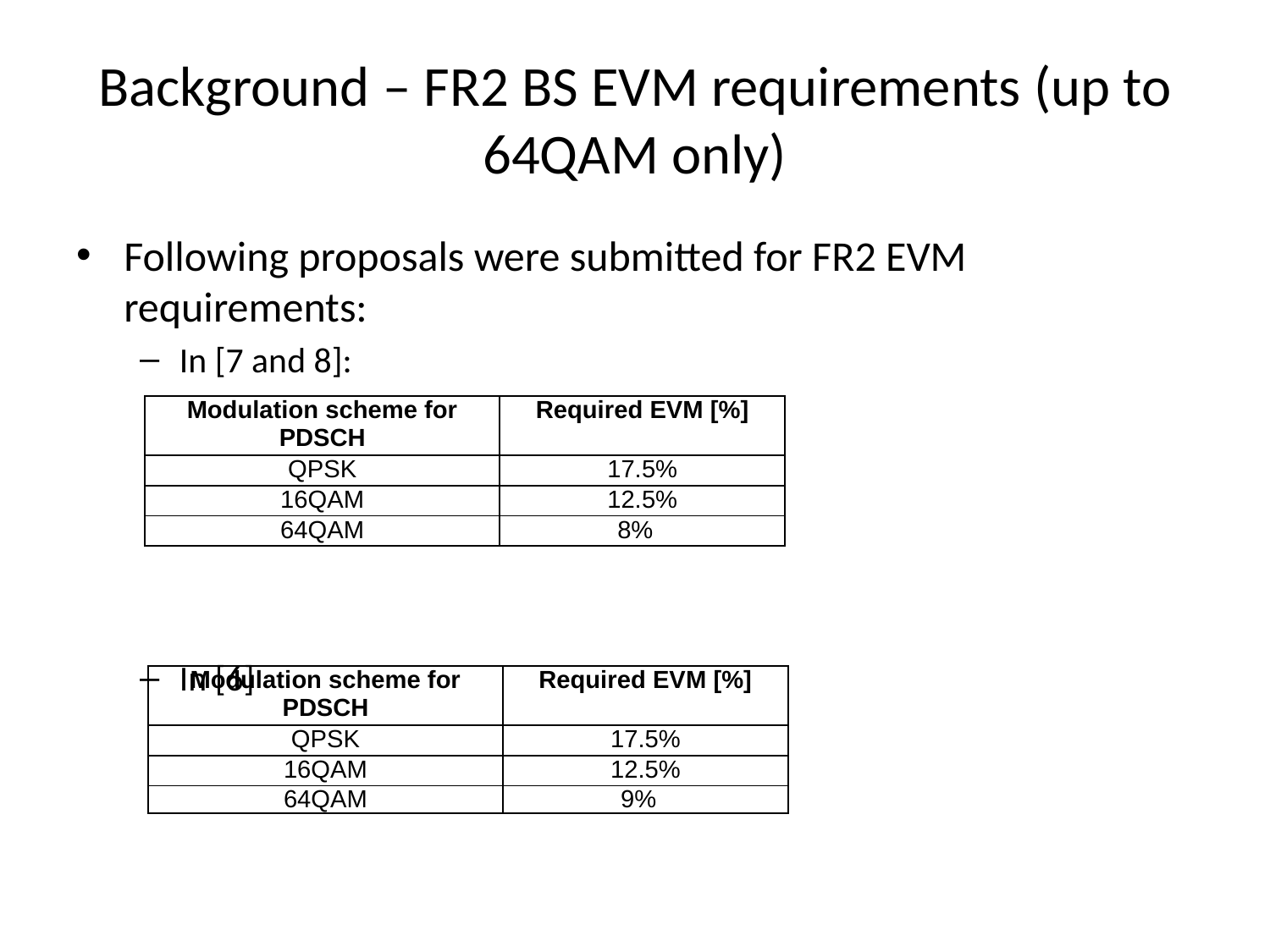

# Background – FR2 BS EVM requirements (up to 64QAM only)
Following proposals were submitted for FR2 EVM requirements:
In [7 and 8]:

In [6]

| Modulation scheme for PDSCH | Required EVM [%] |
| --- | --- |
| QPSK | 17.5% |
| 16QAM | 12.5% |
| 64QAM | 8% |
| Modulation scheme for PDSCH | Required EVM [%] |
| --- | --- |
| QPSK | 17.5% |
| 16QAM | 12.5% |
| 64QAM | 9% |